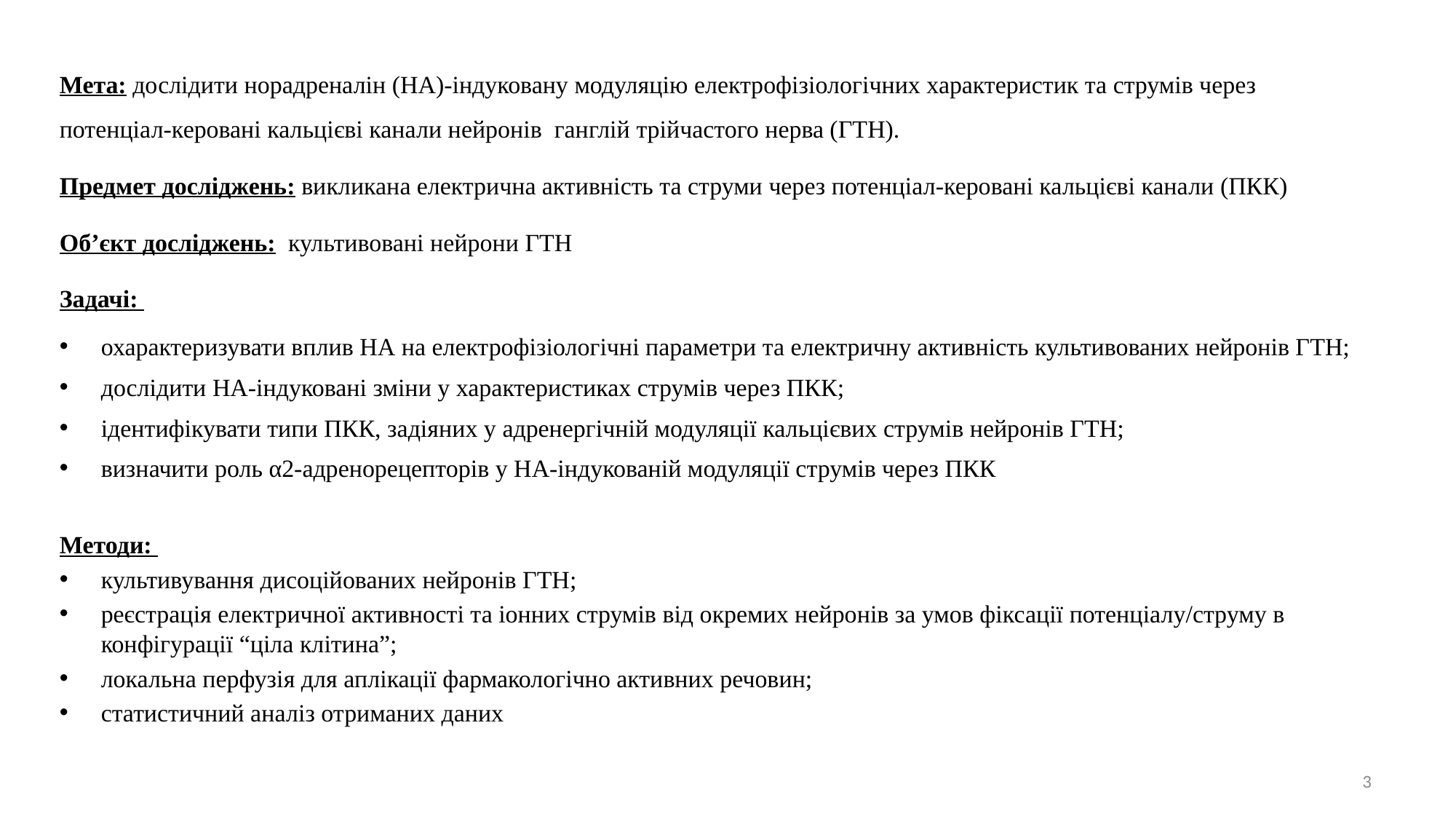

Мета: дослідити норадреналін (НА)-індуковану модуляцію електрофізіологічних характеристик та струмів через потенціал-керовані кальцієві канали нейронів  ганглій трійчастого нерва (ГТН).
Предмет досліджень: викликана електрична активність та струми через потенціал-керовані кальцієві канали (ПКК)
Об’єкт досліджень:  культивовані нейрони ГТН
Задачі:
охарактеризувати вплив НА на електрофізіологічні параметри та електричну активність культивованих нейронів ГТН;
дослідити НА-індуковані зміни у характеристиках струмів через ПКК;
ідентифікувати типи ПКК, задіяних у адренергічній модуляції кальцієвих струмів нейронів ГТН;
визначити роль α2-адренорецепторів у НА-індукованій модуляції струмів через ПКК

Методи:
культивування дисоційованих нейронів ГТН;
реєстрація електричної активності та іонних струмів від окремих нейронів за умов фіксації потенціалу/струму в конфігурації “ціла клітина”;
локальна перфузія для аплікації фармакологічно активних речовин;
статистичний аналіз отриманих даних

3